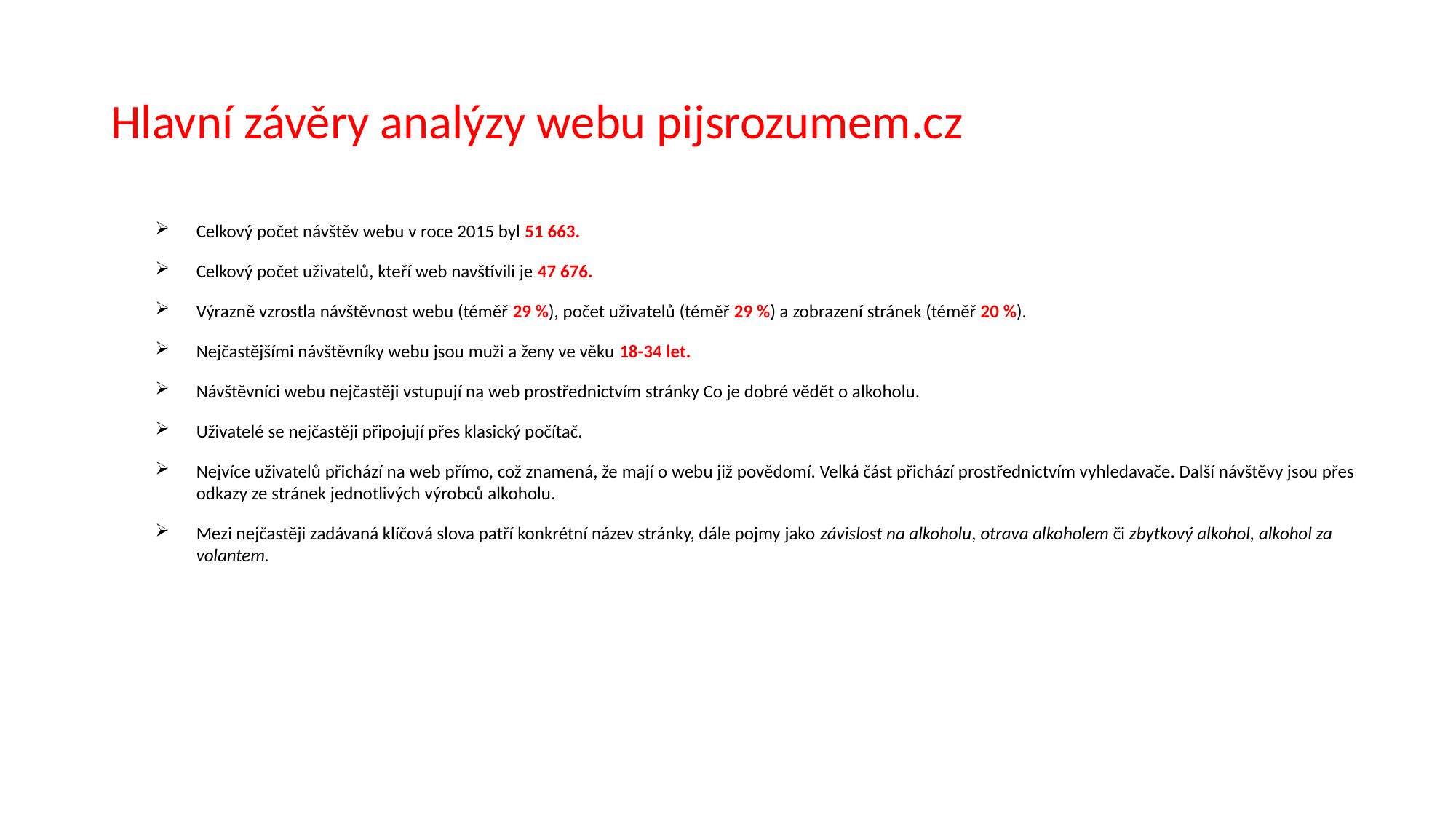

# Hlavní závěry analýzy webu pijsrozumem.cz
Celkový počet návštěv webu v roce 2015 byl 51 663.
Celkový počet uživatelů, kteří web navštívili je 47 676.
Výrazně vzrostla návštěvnost webu (téměř 29 %), počet uživatelů (téměř 29 %) a zobrazení stránek (téměř 20 %).
Nejčastějšími návštěvníky webu jsou muži a ženy ve věku 18-34 let.
Návštěvníci webu nejčastěji vstupují na web prostřednictvím stránky Co je dobré vědět o alkoholu.
Uživatelé se nejčastěji připojují přes klasický počítač.
Nejvíce uživatelů přichází na web přímo, což znamená, že mají o webu již povědomí. Velká část přichází prostřednictvím vyhledavače. Další návštěvy jsou přes odkazy ze stránek jednotlivých výrobců alkoholu.
Mezi nejčastěji zadávaná klíčová slova patří konkrétní název stránky, dále pojmy jako závislost na alkoholu, otrava alkoholem či zbytkový alkohol, alkohol za volantem.